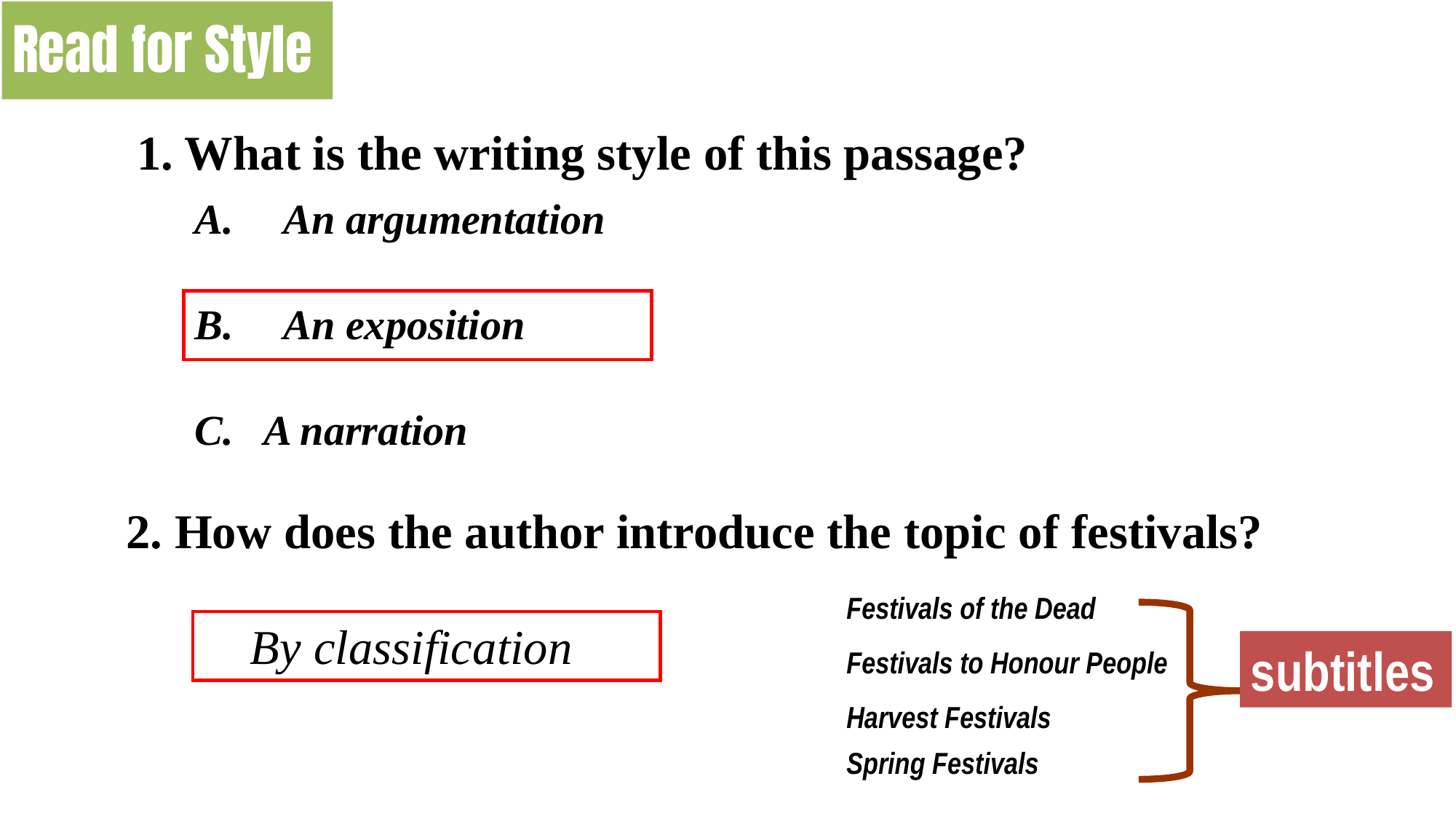

Read for Style
1. What is the writing style of this passage?
An argumentation

An exposition

C.   A narration

2. How does the author introduce the topic of festivals?
Festivals of the Dead
Festivals to Honour People
Harvest Festivals
Spring Festivals

By classification

subtitles